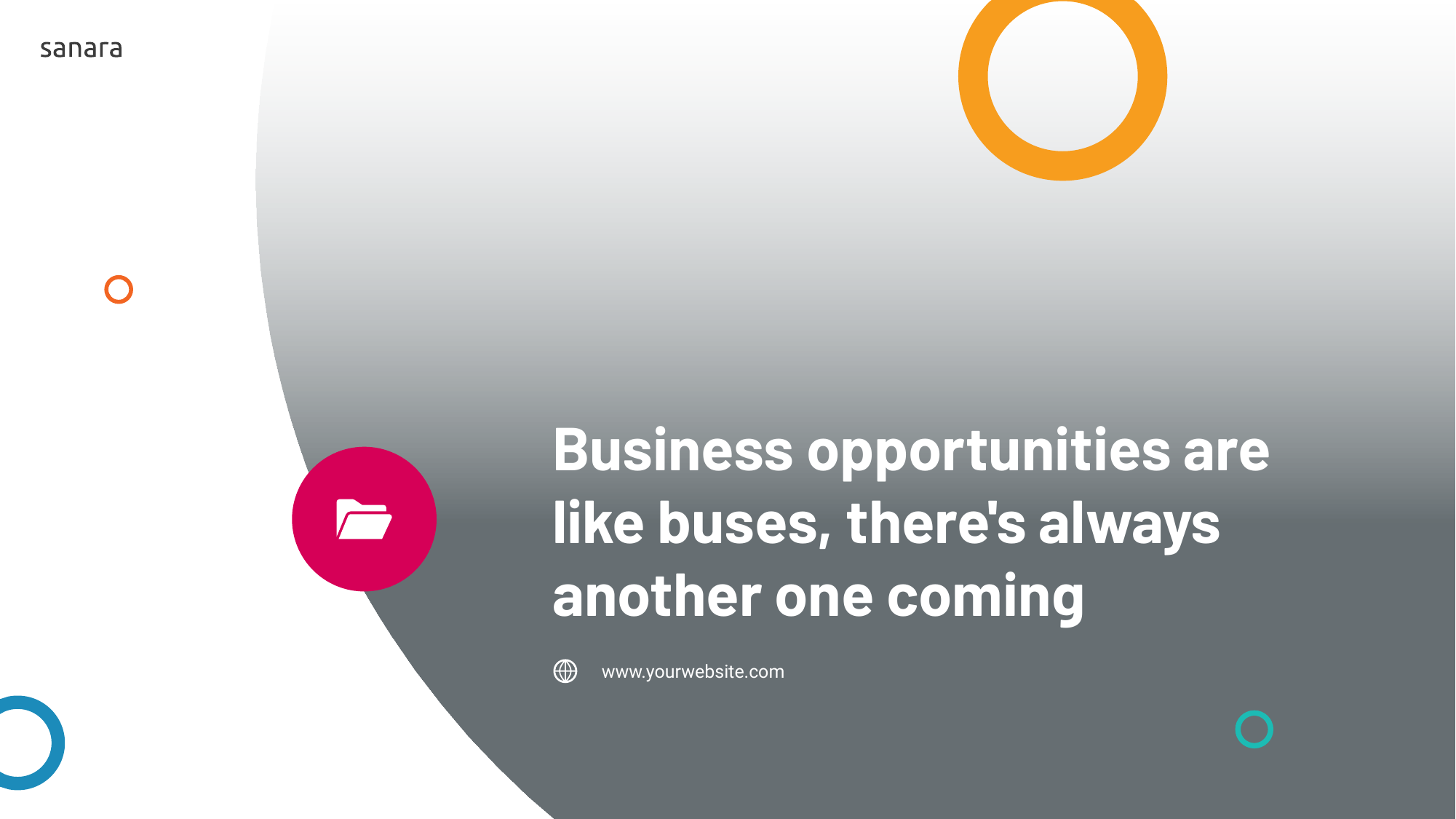

# Business opportunities are like buses, there's always another one coming

www.yourwebsite.com